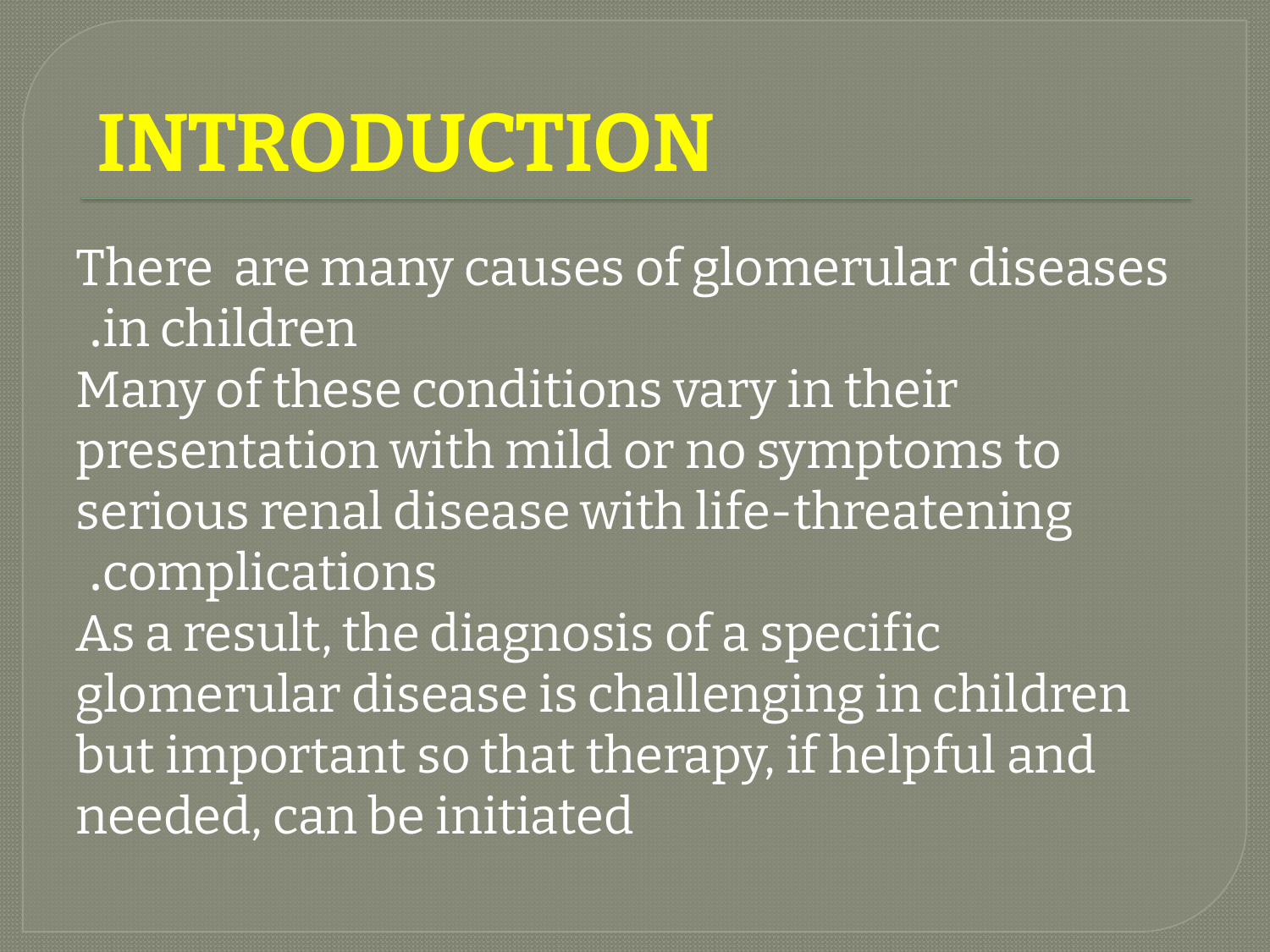

# INTRODUCTION
 There  are many causes of glomerular diseases in children.
Many of these conditions vary in their presentation with mild or no symptoms to serious renal disease with life-threatening complications.
As a result, the diagnosis of a specific glomerular disease is challenging in children but important so that therapy, if helpful and needed, can be initiated